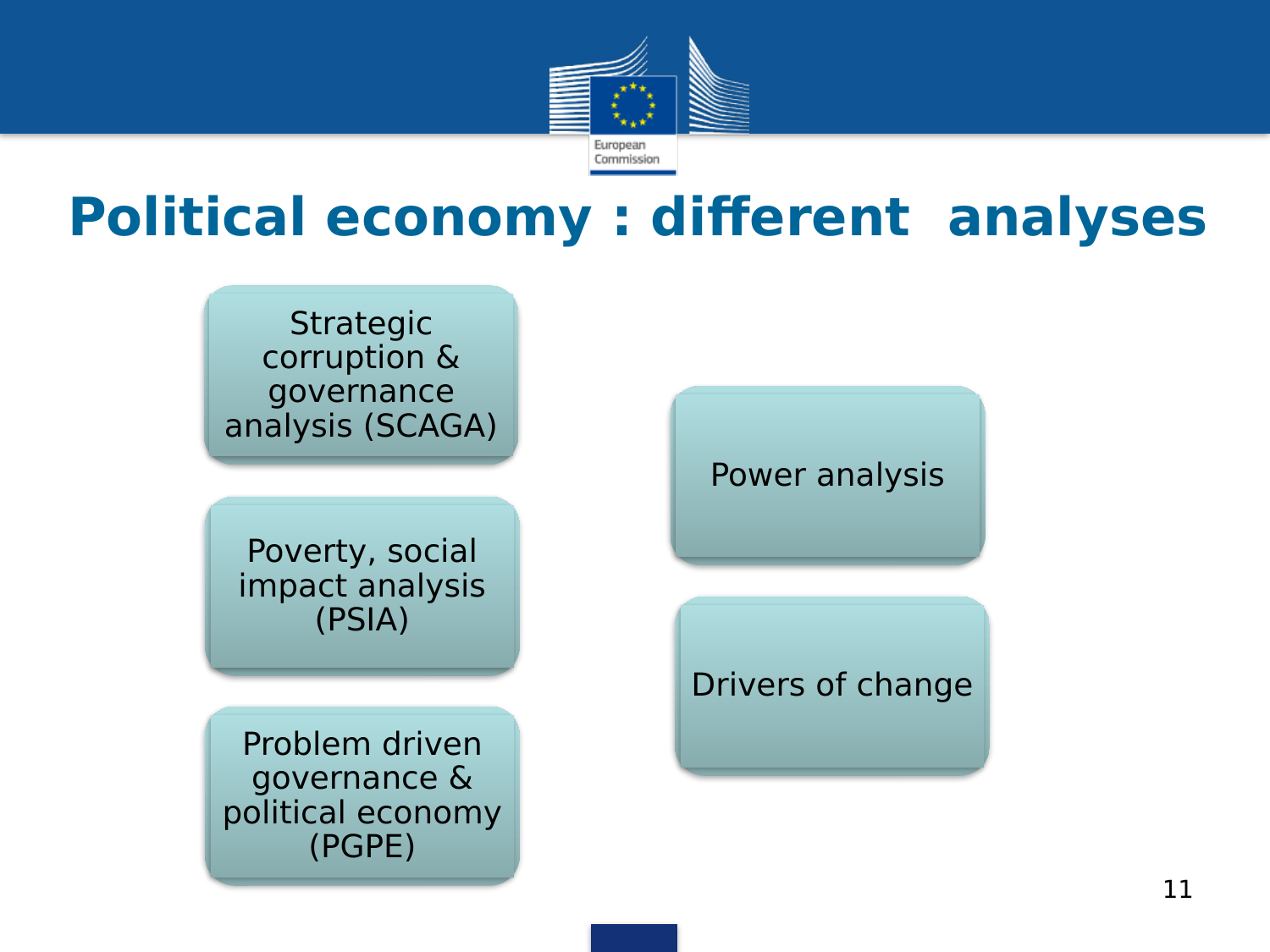

Political economy : different  analyses

Strategic corruption & governance analysis (SCAGA)

Power analysis

Poverty, social impact analysis (PSIA)

Drivers of change

Problem driven governance & political economy (PGPE)
11